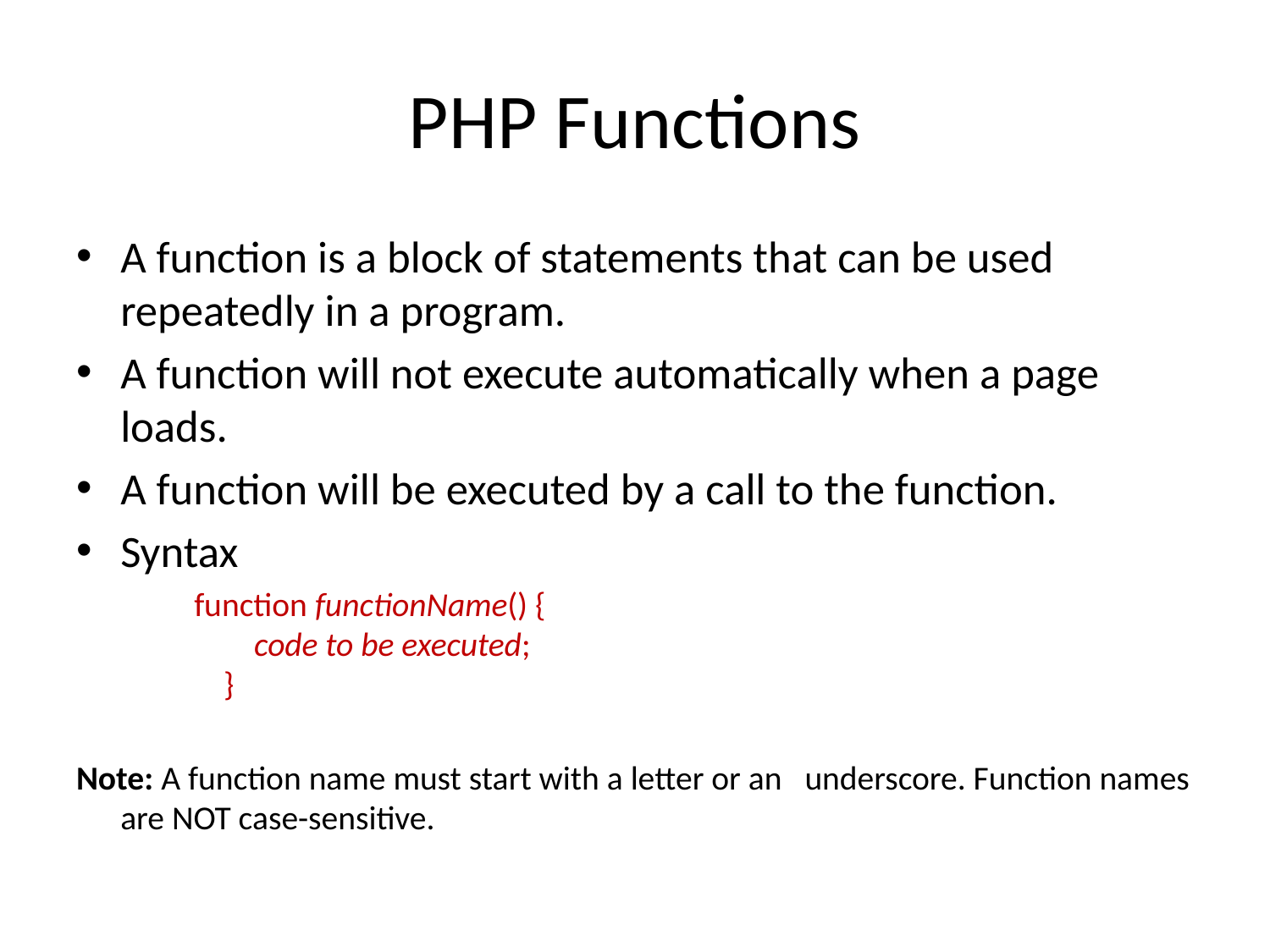

# PHP Functions
A function is a block of statements that can be used repeatedly in a program.
A function will not execute automatically when a page loads.
A function will be executed by a call to the function.
Syntax
function functionName() {
    code to be executed;
}

Note: A function name must start with a letter or an   underscore. Function names are NOT case-sensitive.